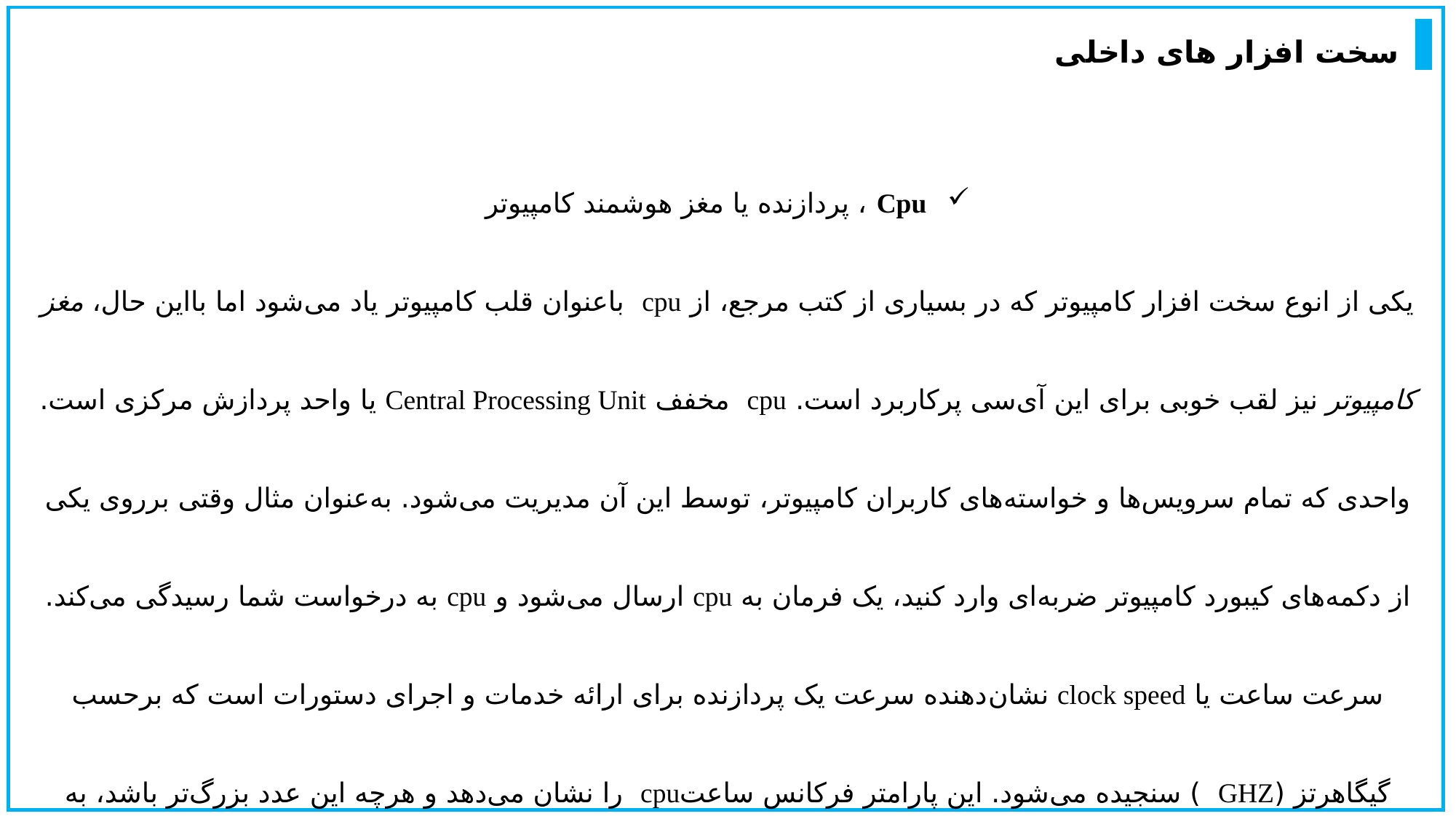

سخت‌ افزار های داخلی
 Cpu ، پردازنده یا مغز هوشمند کامپیوتر
یکی از انوع سخت افزار کامپیوتر که در بسیاری از کتب مرجع، از cpu  باعنوان قلب کامپیوتر یاد می‌شود اما بااین حال، مغز کامپیوتر نیز لقب خوبی برای این آی‌سی پرکاربرد است. cpu  مخفف Central Processing Unit یا واحد پردازش مرکزی است. واحدی که تمام سرویس‌ها و خواسته‌های کاربران کامپیوتر، توسط این آن مدیریت می‌شود. به‌عنوان مثال وقتی برروی یکی از دکمه‌های کیبورد کامپیوتر ضربه‌ای وارد کنید، یک فرمان به cpu ارسال می‌شود و cpu به درخواست شما رسیدگی می‌کند. سرعت ساعت یا clock speed نشان‌دهنده سرعت یک پردازنده برای ارائه خدمات و اجرای دستورات است که برحسب گیگاهرتز (GHZ  ) سنجیده می‌شود. این پارامتر فرکانس ساعتcpu  را نشان می‌دهد و هرچه این عدد بزرگ‌تر باشد، به معنای سریع‌تر بودن cpu  هاست.